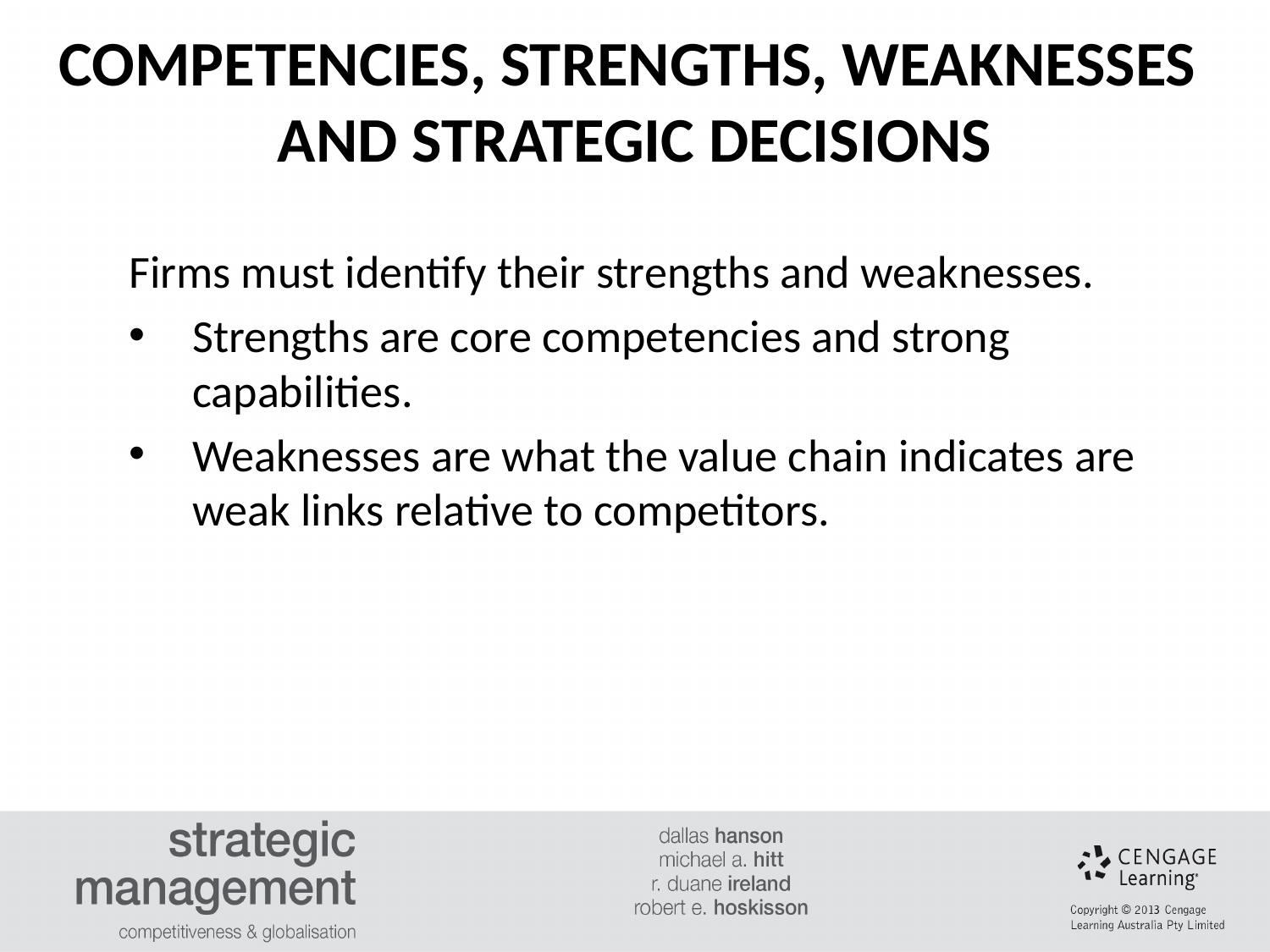

COMPETENCIES, STRENGTHS, WEAKNESSES  AND STRATEGIC DECISIONS
Firms must identify their strengths and weaknesses.
Strengths are core competencies and strong capabilities.
Weaknesses are what the value chain indicates are weak links relative to competitors.